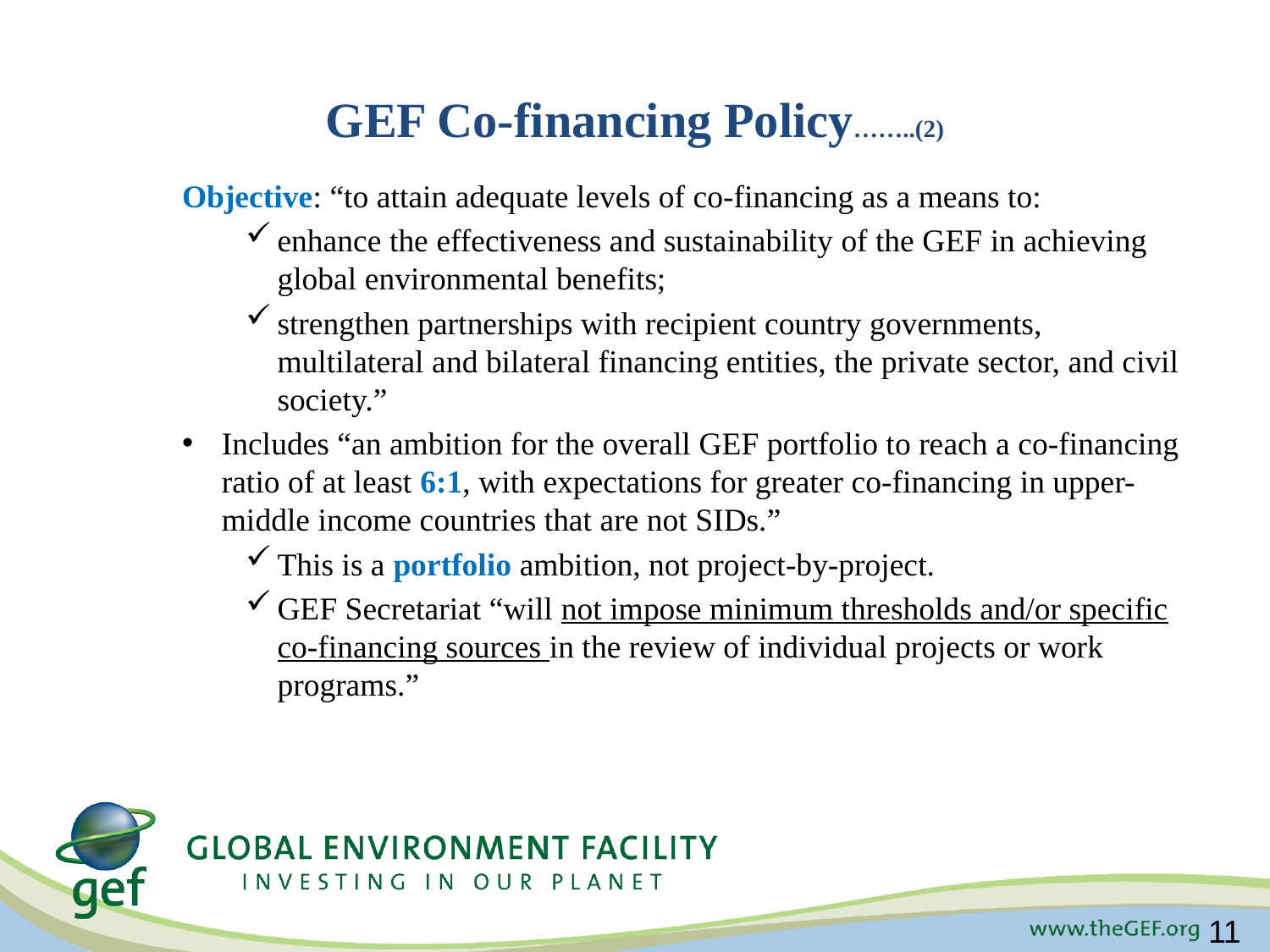

# GEF Co-financing Policy……..(2)
Objective: “to attain adequate levels of co-financing as a means to:
enhance the effectiveness and sustainability of the GEF in achieving global environmental benefits;
strengthen partnerships with recipient country governments, multilateral and bilateral financing entities, the private sector, and civil society.”
Includes “an ambition for the overall GEF portfolio to reach a co-financing ratio of at least 6:1, with expectations for greater co-financing in upper-middle income countries that are not SIDs.”
This is a portfolio ambition, not project-by-project.
GEF Secretariat “will not impose minimum thresholds and/or specific co-financing sources in the review of individual projects or work programs.”